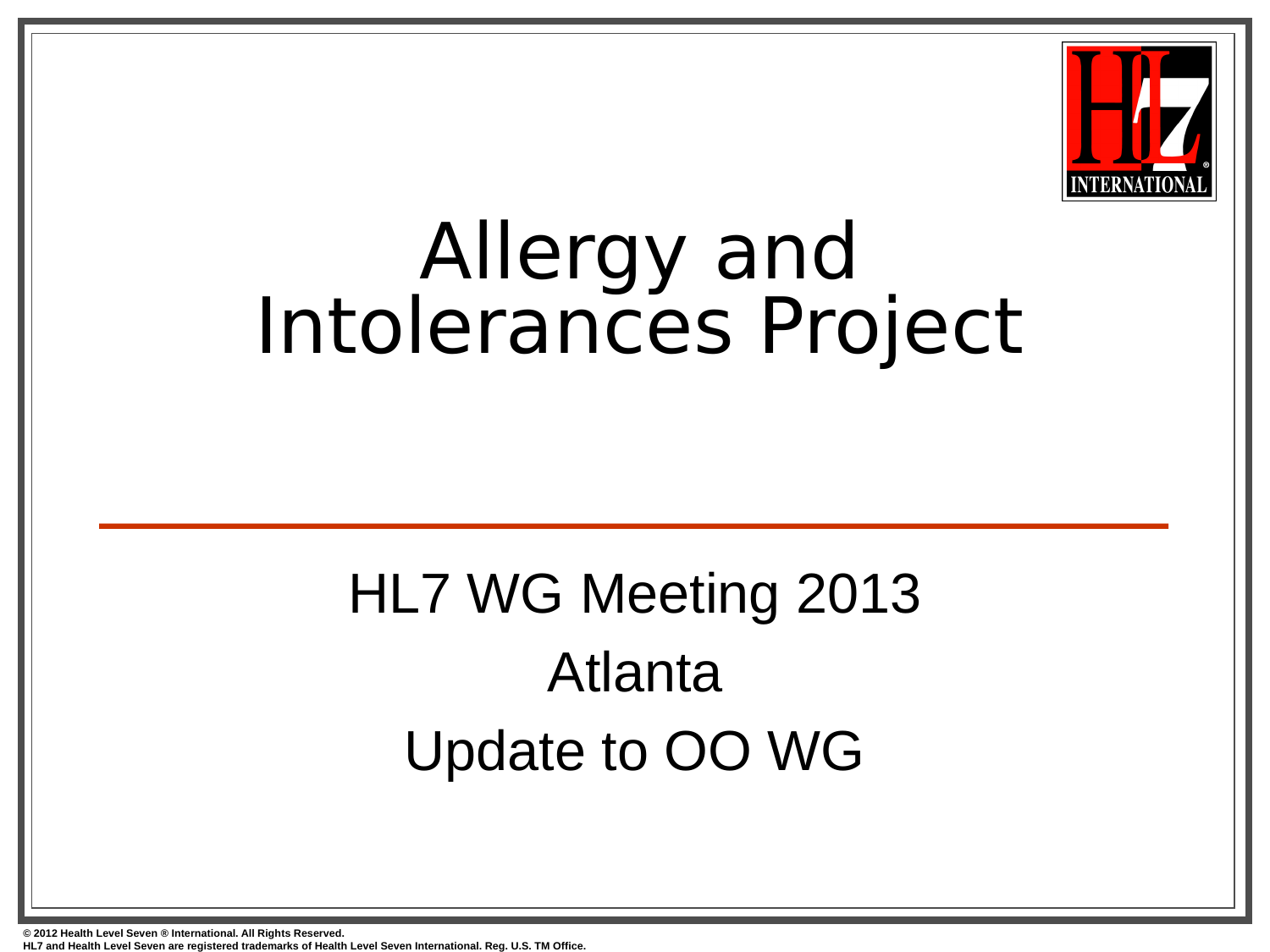

# Allergy and Intolerances Project
HL7 WG Meeting 2013
Atlanta
Update to OO WG